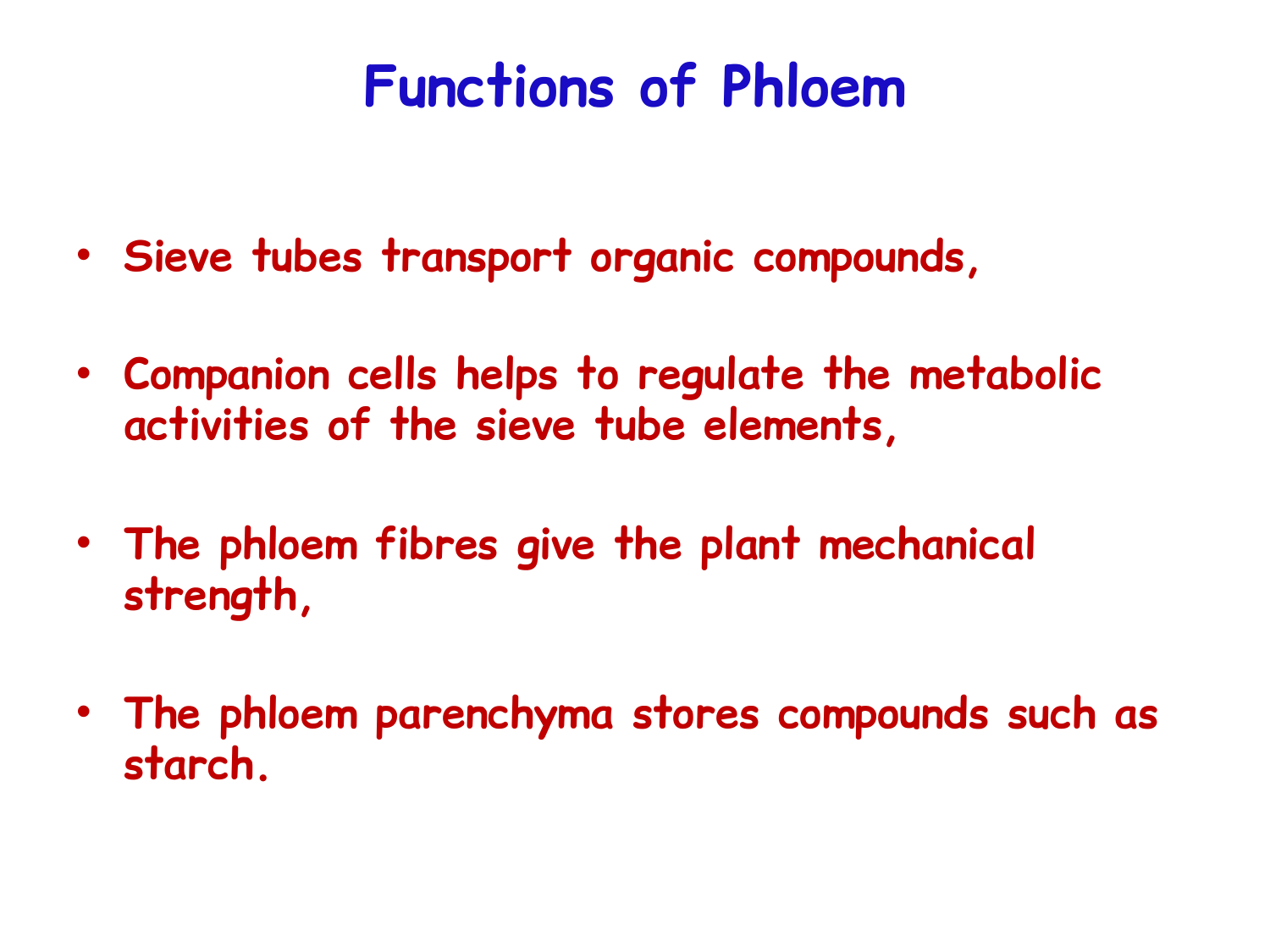

# Functions of Phloem
Sieve tubes transport organic compounds,

Companion cells helps to regulate the metabolic activities of the sieve tube elements,

The phloem fibres give the plant mechanical strength,

The phloem parenchyma stores compounds such as starch.